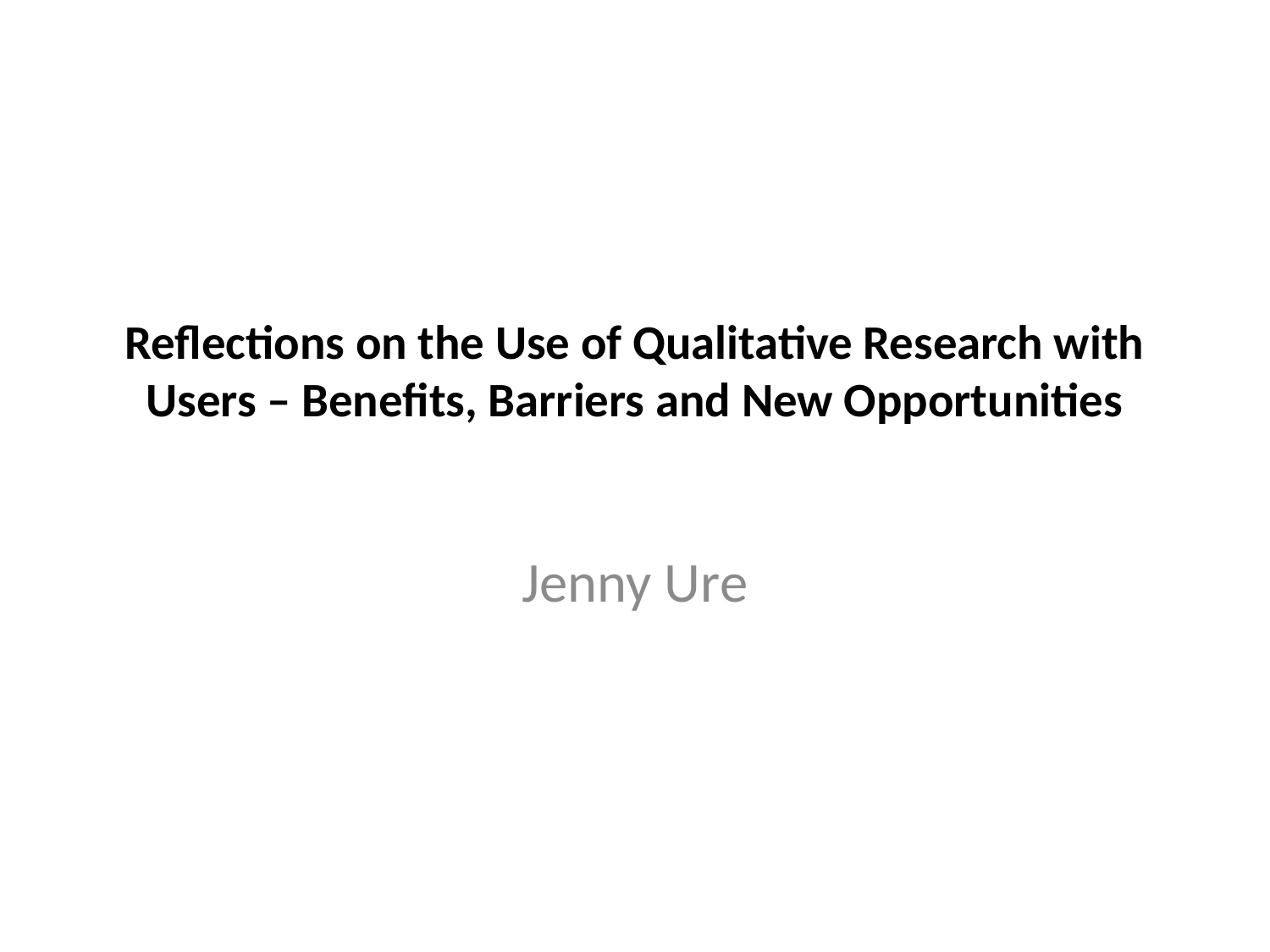

# Reflections on the Use of Qualitative Research with Users – Benefits, Barriers and New Opportunities
Jenny Ure